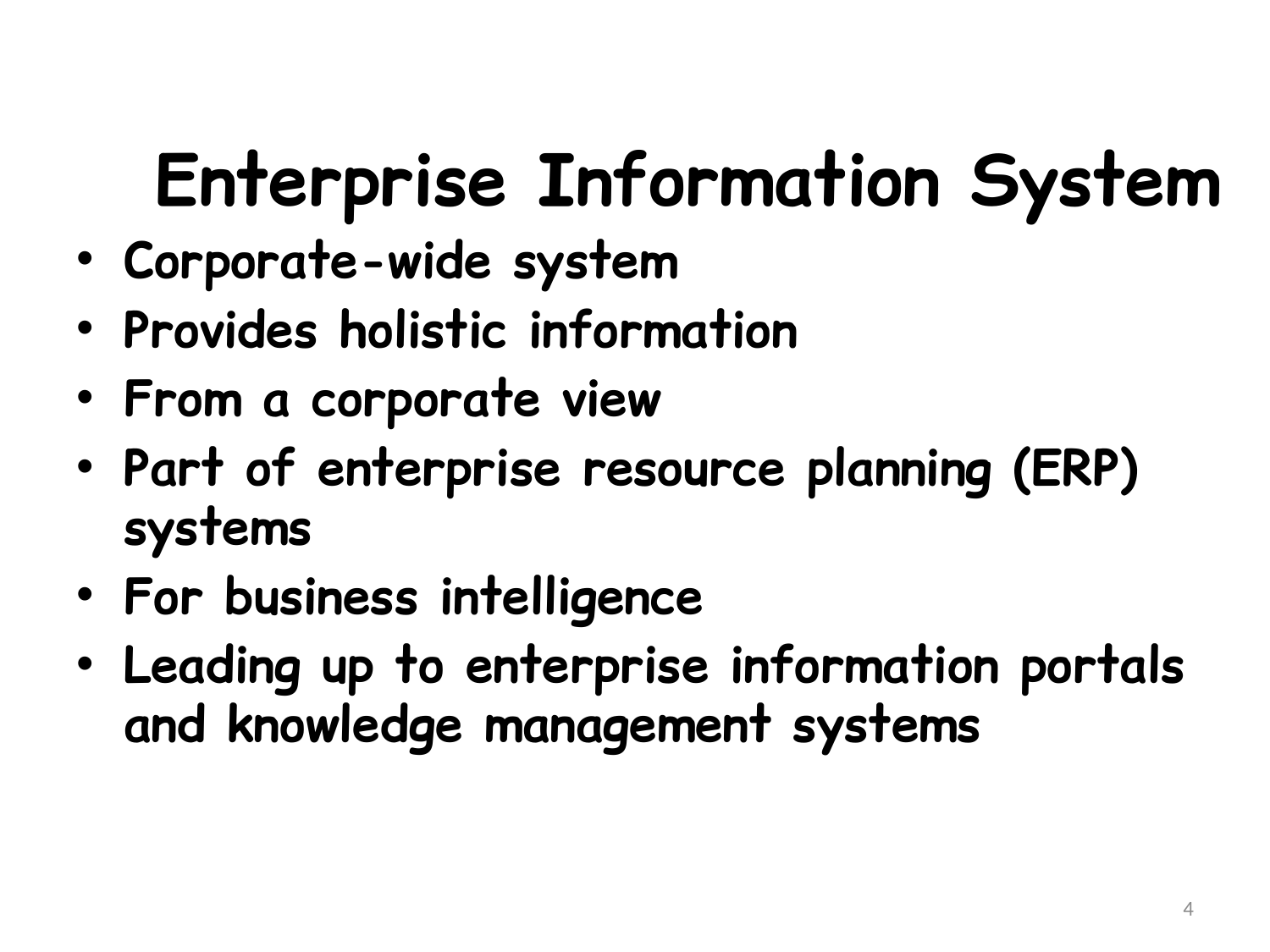

# Enterprise Information System
Corporate-wide system
Provides holistic information
From a corporate view
Part of enterprise resource planning (ERP) systems
For business intelligence
Leading up to enterprise information portals and knowledge management systems
4